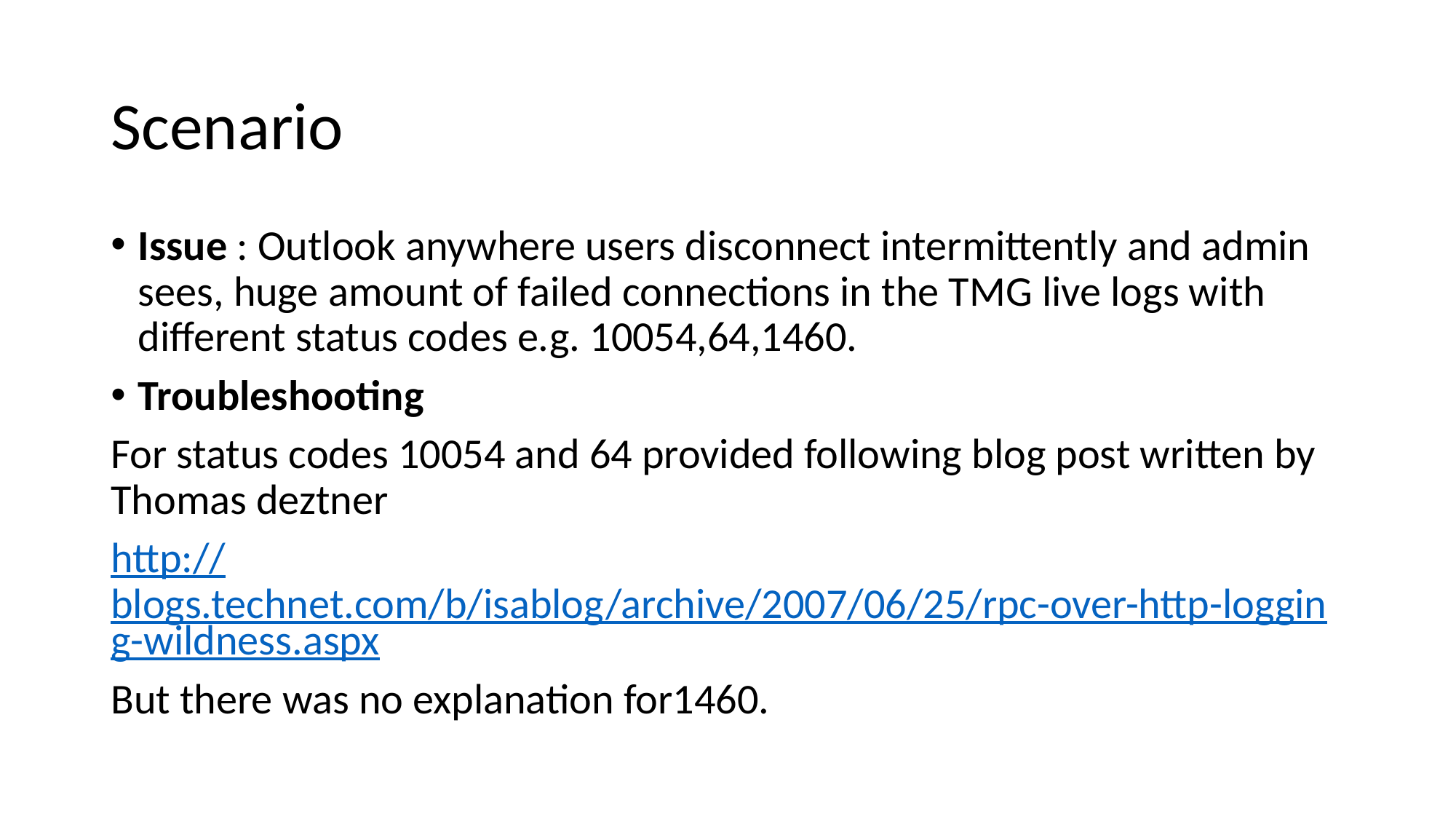

# Scenario
Issue : Outlook anywhere users disconnect intermittently and admin sees, huge amount of failed connections in the TMG live logs with different status codes e.g. 10054,64,1460.
Troubleshooting
For status codes 10054 and 64 provided following blog post written by Thomas deztner
http://blogs.technet.com/b/isablog/archive/2007/06/25/rpc-over-http-logging-wildness.aspx
But there was no explanation for1460.